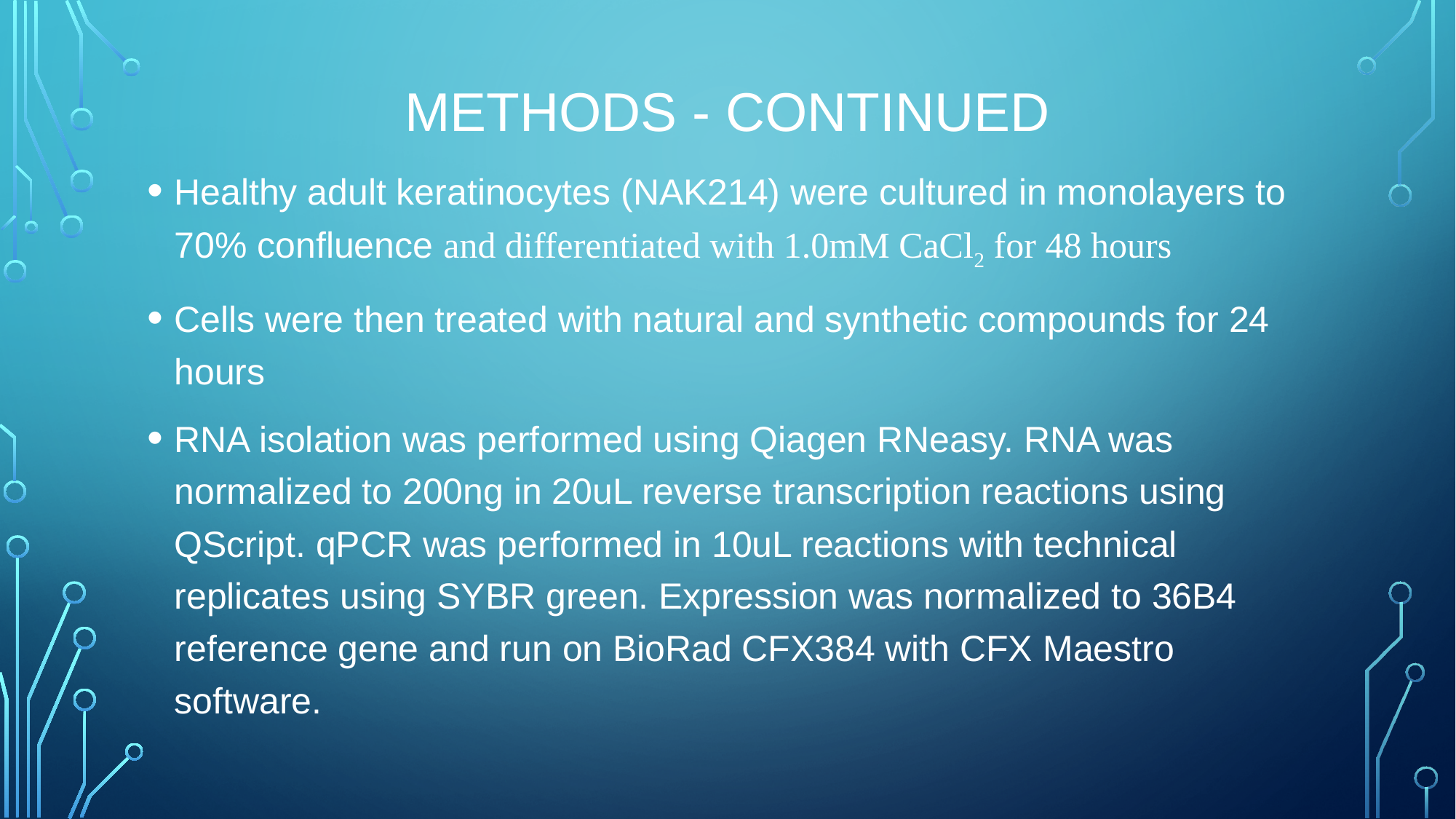

# Methods - Continued
Healthy adult keratinocytes (NAK214) were cultured in monolayers to 70% confluence and differentiated with 1.0mM CaCl2 for 48 hours
Cells were then treated with natural and synthetic compounds for 24 hours
RNA isolation was performed using Qiagen RNeasy. RNA was normalized to 200ng in 20uL reverse transcription reactions using QScript. qPCR was performed in 10uL reactions with technical replicates using SYBR green. Expression was normalized to 36B4 reference gene and run on BioRad CFX384 with CFX Maestro software.